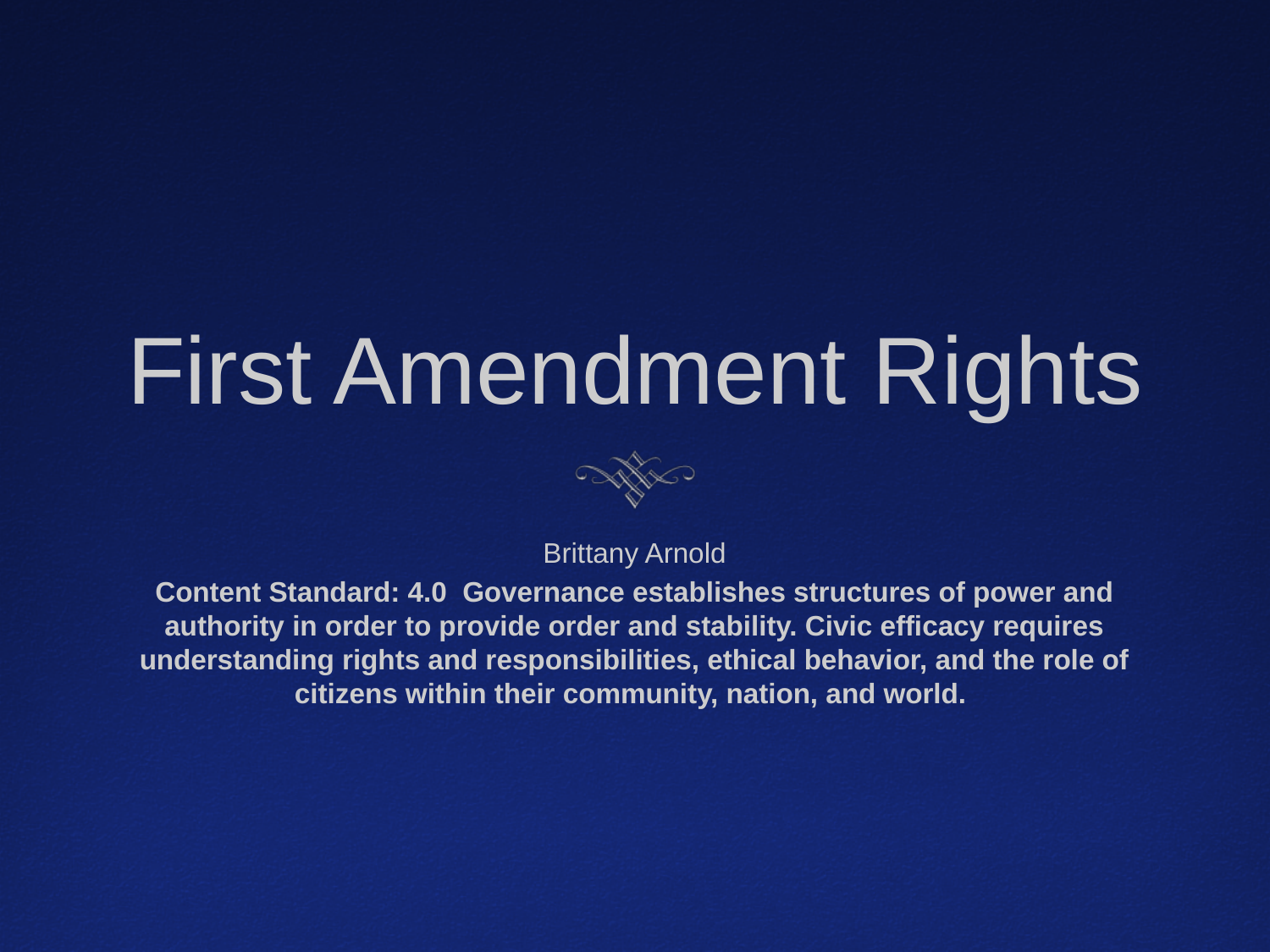

# First Amendment Rights
Brittany Arnold
Content Standard: 4.0  Governance establishes structures of power and authority in order to provide order and stability. Civic efficacy requires understanding rights and responsibilities, ethical behavior, and the role of citizens within their community, nation, and world.